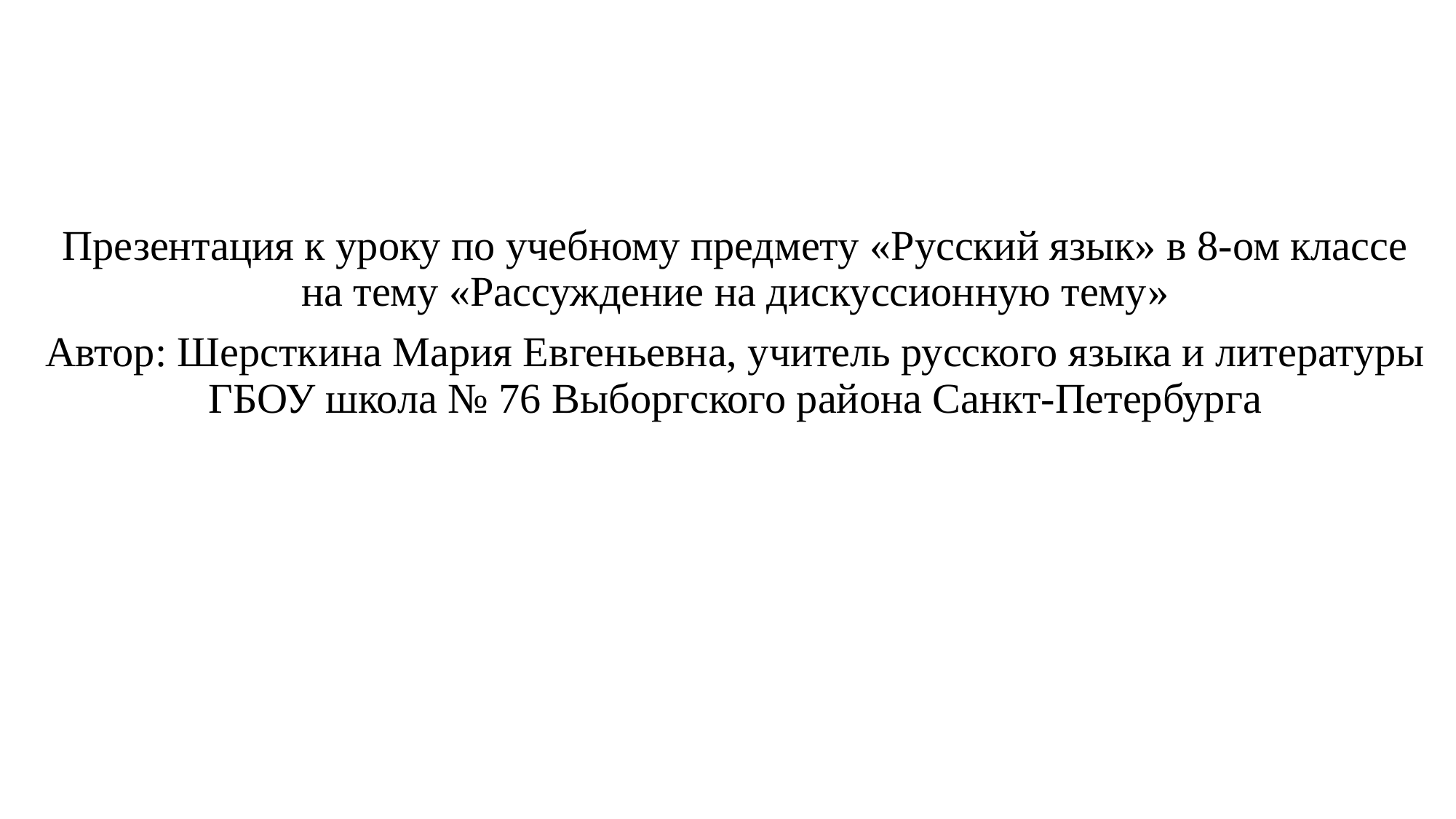

#
Презентация к уроку по учебному предмету «Русский язык» в 8-ом классе на тему «Рассуждение на дискуссионную тему»
Автор: Шерсткина Мария Евгеньевна, учитель русского языка и литературы ГБОУ школа № 76 Выборгского района Санкт-Петербурга